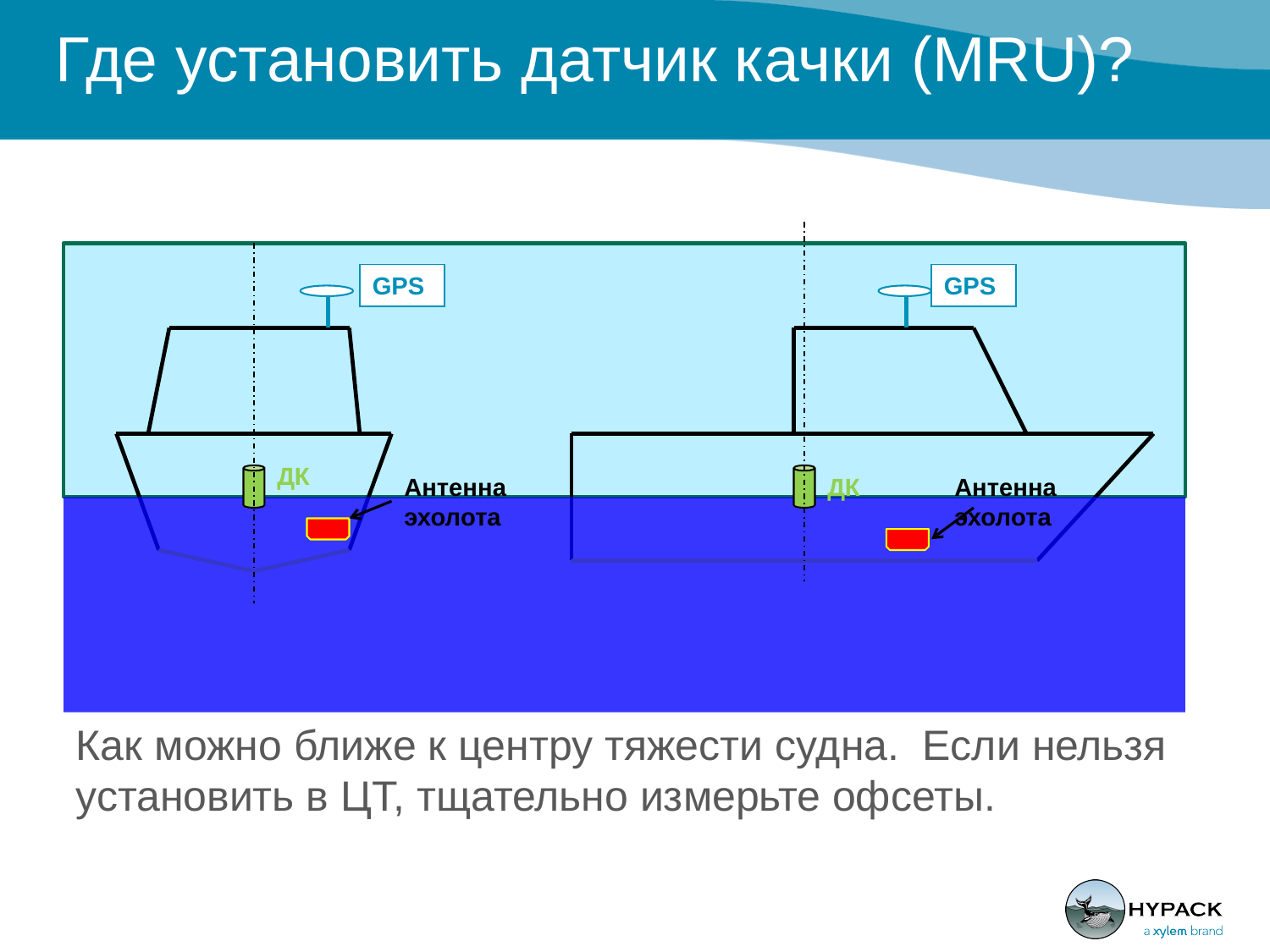

# Где установить датчик качки (MRU)?

GPS
GPS

ДК

Антенна эхолота

ДК
Антенна эхолота

Как можно ближе к центру тяжести судна.  Если нельзя установить в ЦТ, тщательно измерьте офсеты.